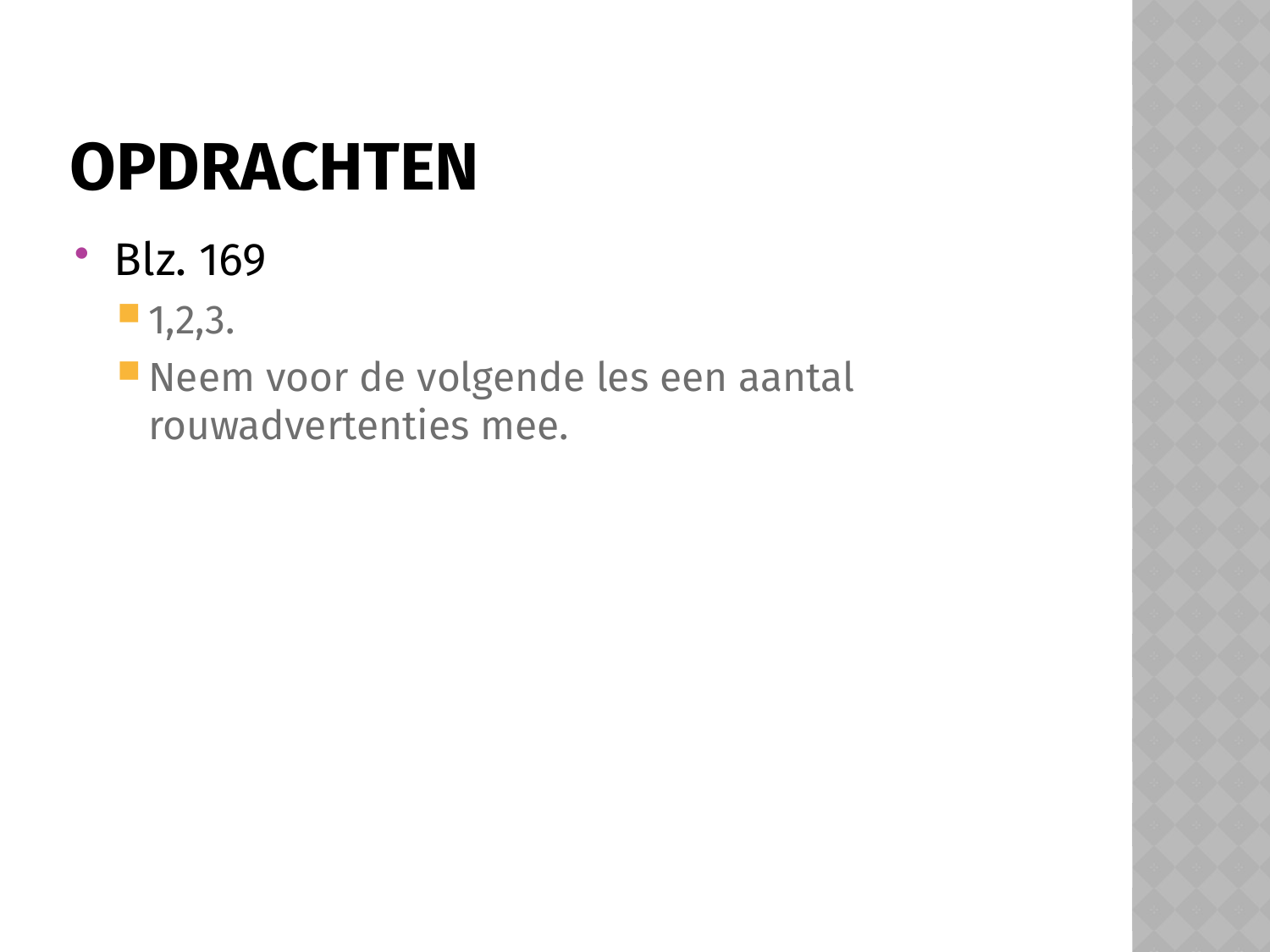

# opdrachten
Blz. 169
1,2,3.
Neem voor de volgende les een aantal rouwadvertenties mee.